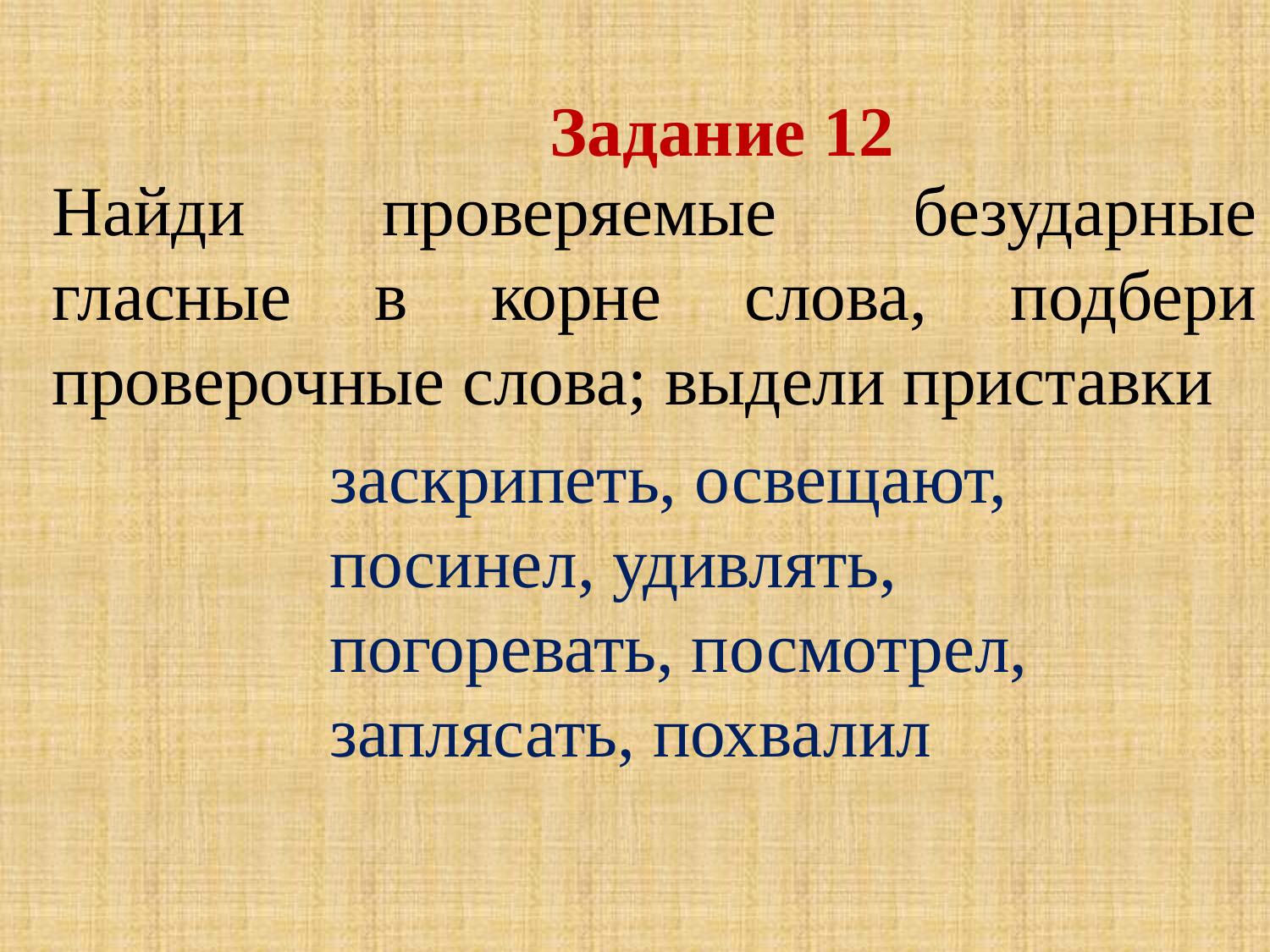

Задание 12
Найди проверяемые безударные гласные в корне слова, подбери проверочные слова; выдели приставки
заскрипеть, освещают, посинел, удивлять, погоревать, посмотрел, заплясать, похвалил